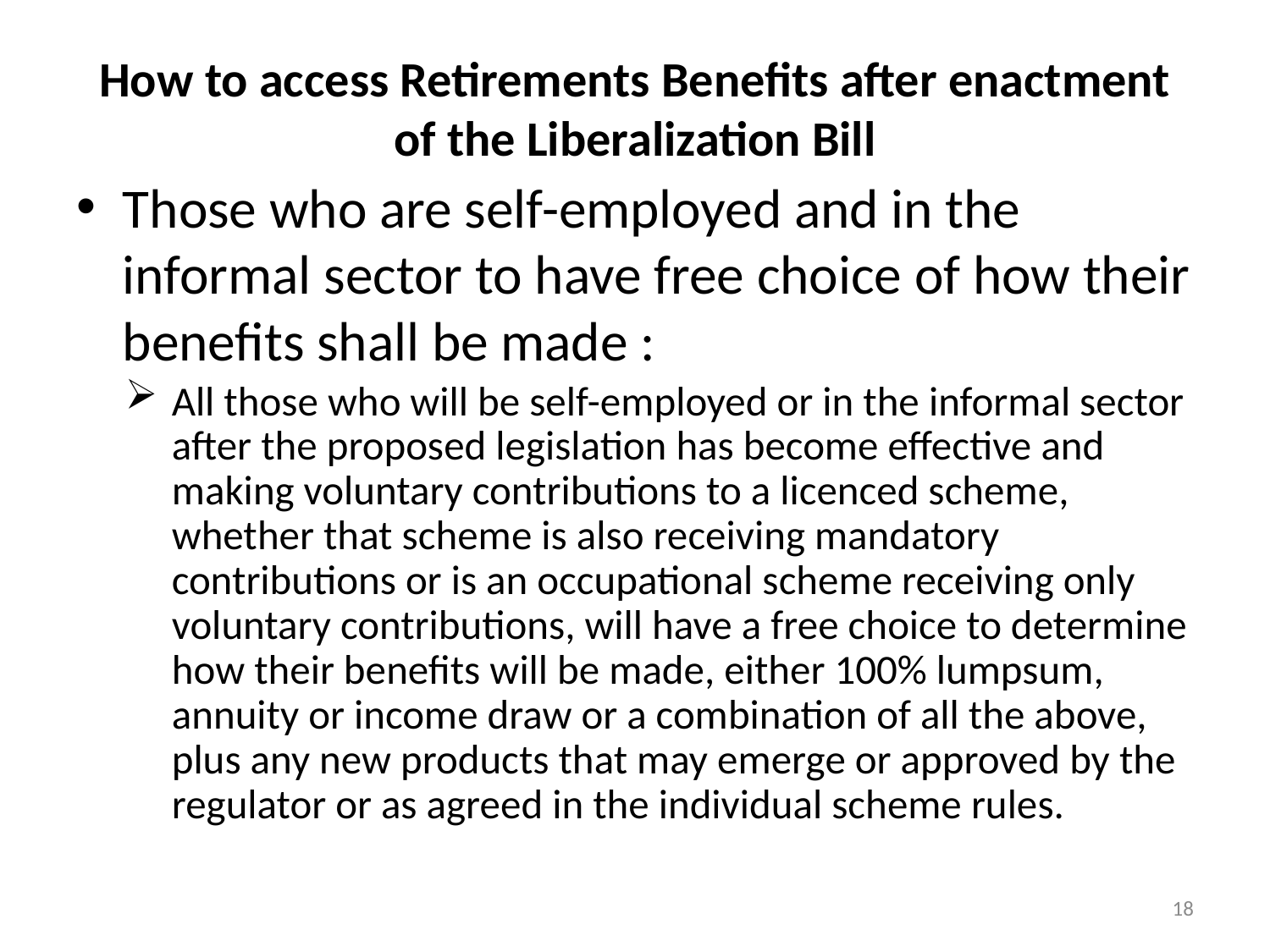

# How to access Retirements Benefits after enactment of the Liberalization Bill
Those who are self-employed and in the informal sector to have free choice of how their benefits shall be made :
All those who will be self-employed or in the informal sector after the proposed legislation has become effective and making voluntary contributions to a licenced scheme, whether that scheme is also receiving mandatory contributions or is an occupational scheme receiving only voluntary contributions, will have a free choice to determine how their benefits will be made, either 100% lumpsum, annuity or income draw or a combination of all the above, plus any new products that may emerge or approved by the regulator or as agreed in the individual scheme rules.

18